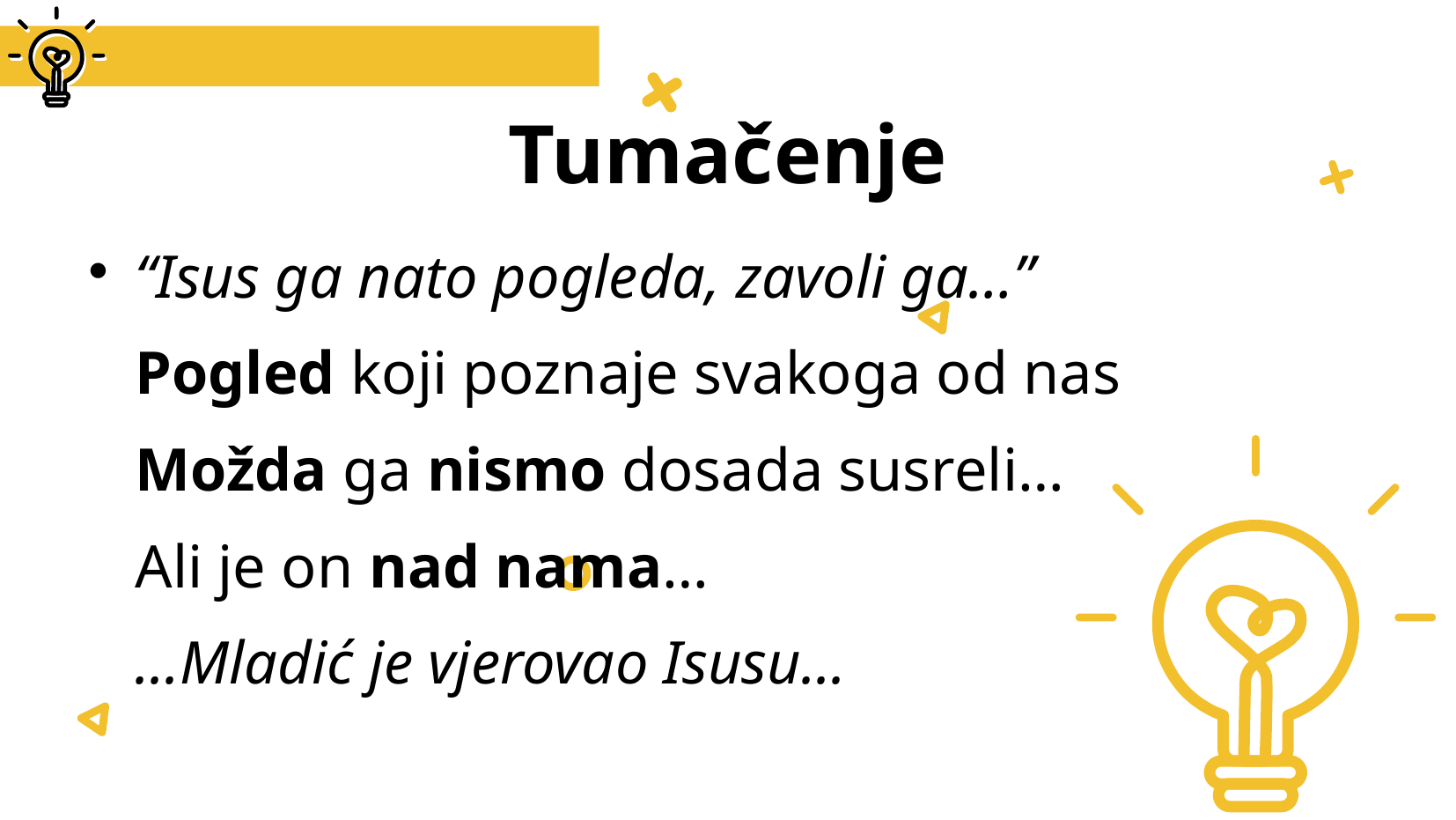

# Tumačenje
“Isus ga nato pogleda, zavoli ga…”
Pogled koji poznaje svakoga od nas
Možda ga nismo dosada susreli…
Ali je on nad nama…
...Mladić je vjerovao Isusu...